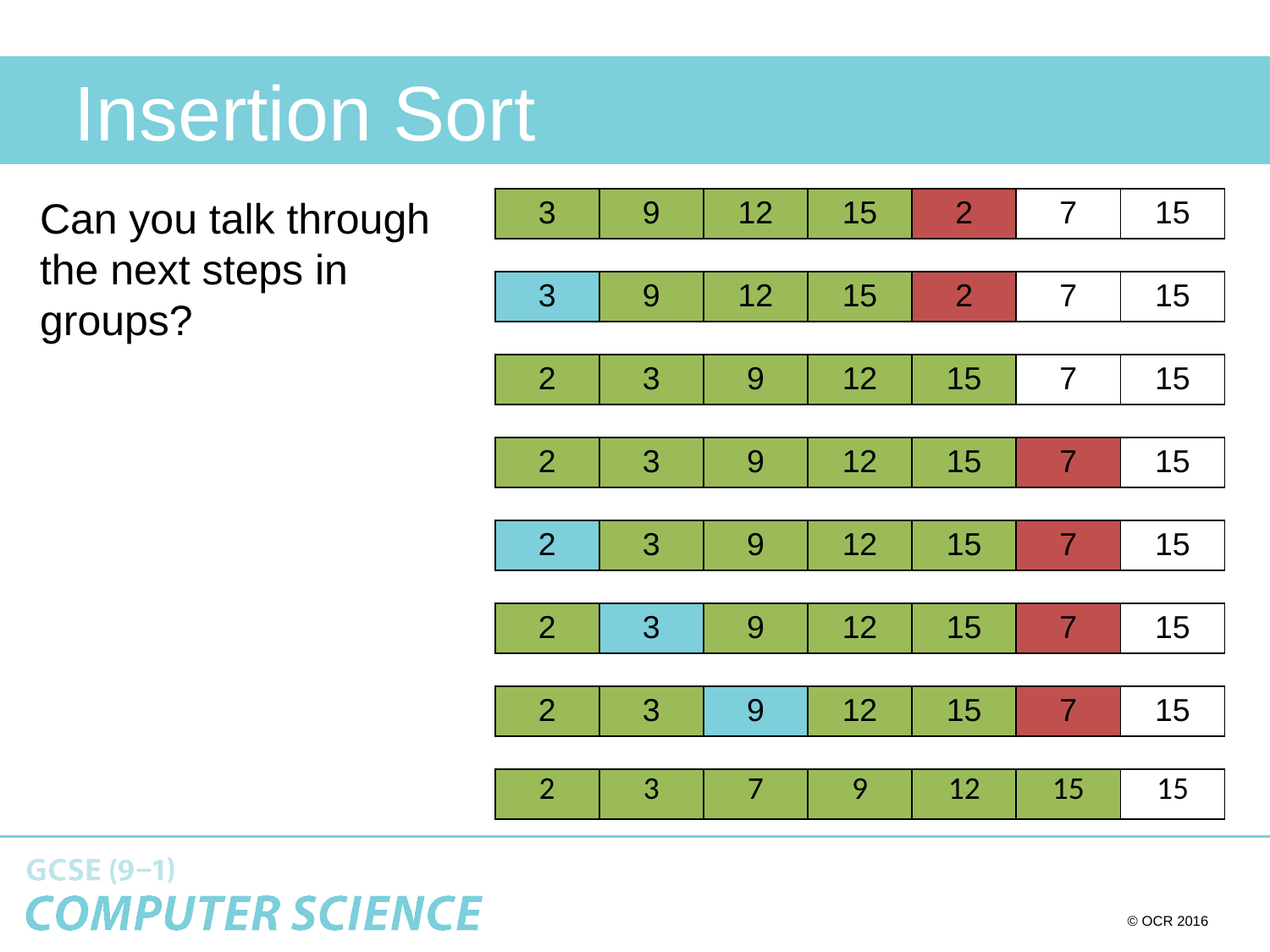

# Insertion Sort
Can you talk through the next steps in groups?
| 3 | 9 | 12 | 15 | 2 | 7 | 15 |
| --- | --- | --- | --- | --- | --- | --- |
| 3 | 9 | 12 | 15 | 2 | 7 | 15 |
| --- | --- | --- | --- | --- | --- | --- |
| 2 | 3 | 9 | 12 | 15 | 7 | 15 |
| --- | --- | --- | --- | --- | --- | --- |
| 2 | 3 | 9 | 12 | 15 | 7 | 15 |
| --- | --- | --- | --- | --- | --- | --- |
| 2 | 3 | 9 | 12 | 15 | 7 | 15 |
| --- | --- | --- | --- | --- | --- | --- |
| 2 | 3 | 9 | 12 | 15 | 7 | 15 |
| --- | --- | --- | --- | --- | --- | --- |
| 2 | 3 | 9 | 12 | 15 | 7 | 15 |
| --- | --- | --- | --- | --- | --- | --- |
| 2 | 3 | 7 | 9 | 12 | 15 | 15 |
| --- | --- | --- | --- | --- | --- | --- |